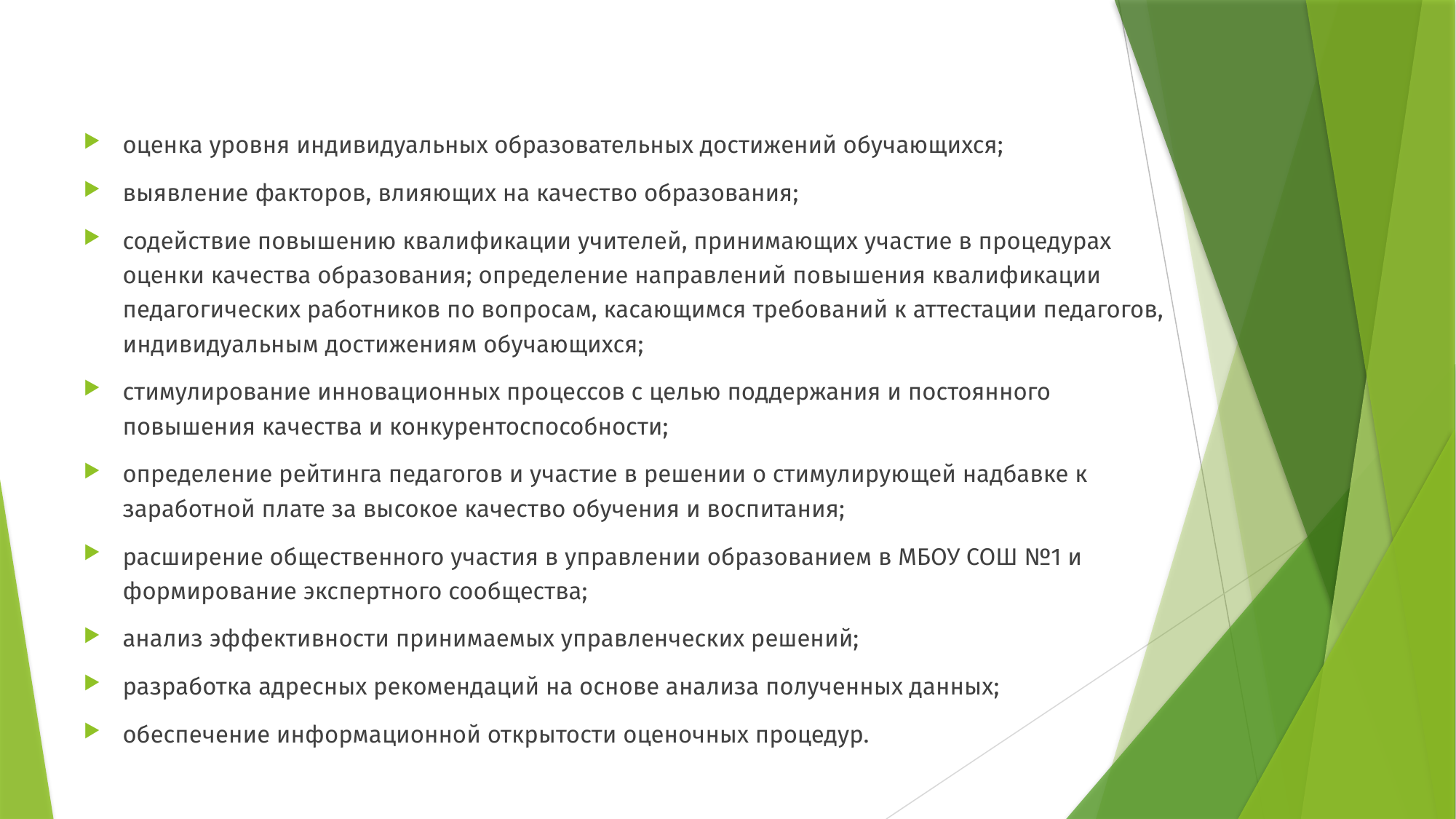

#
оценка уровня индивидуальных образовательных достижений обучающихся;
выявление факторов, влияющих на качество образования;
содействие повышению квалификации учителей, принимающих участие в процедурах оценки качества образования; определение направлений повышения квалификации педагогических работников по вопросам, касающимся требований к аттестации педагогов, индивидуальным достижениям обучающихся;
стимулирование инновационных процессов с целью поддержания и постоянного повышения качества и конкурентоспособности;
определение рейтинга педагогов и участие в решении о стимулирующей надбавке к заработной плате за высокое качество обучения и воспитания;
расширение общественного участия в управлении образованием в МБОУ СОШ №1 и формирование экспертного сообщества;
анализ эффективности принимаемых управленческих решений;
разработка адресных рекомендаций на основе анализа полученных данных;
обеспечение информационной открытости оценочных процедур.